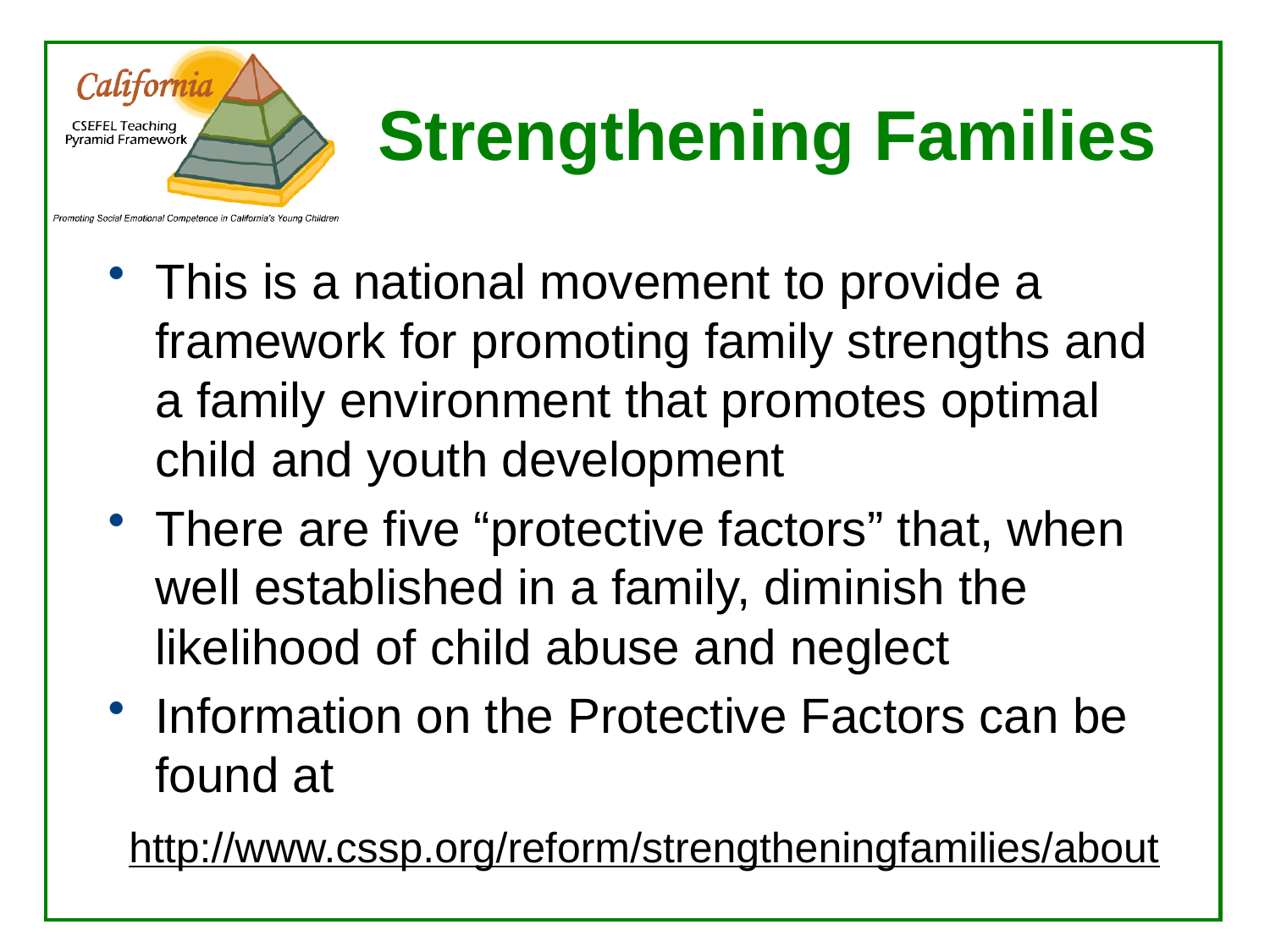

# Strengthening Families
This is a national movement to provide a framework for promoting family strengths and a family environment that promotes optimal child and youth development
There are five “protective factors” that, when well established in a family, diminish the likelihood of child abuse and neglect
Information on the Protective Factors can be found at
http://www.cssp.org/reform/strengtheningfamilies/about